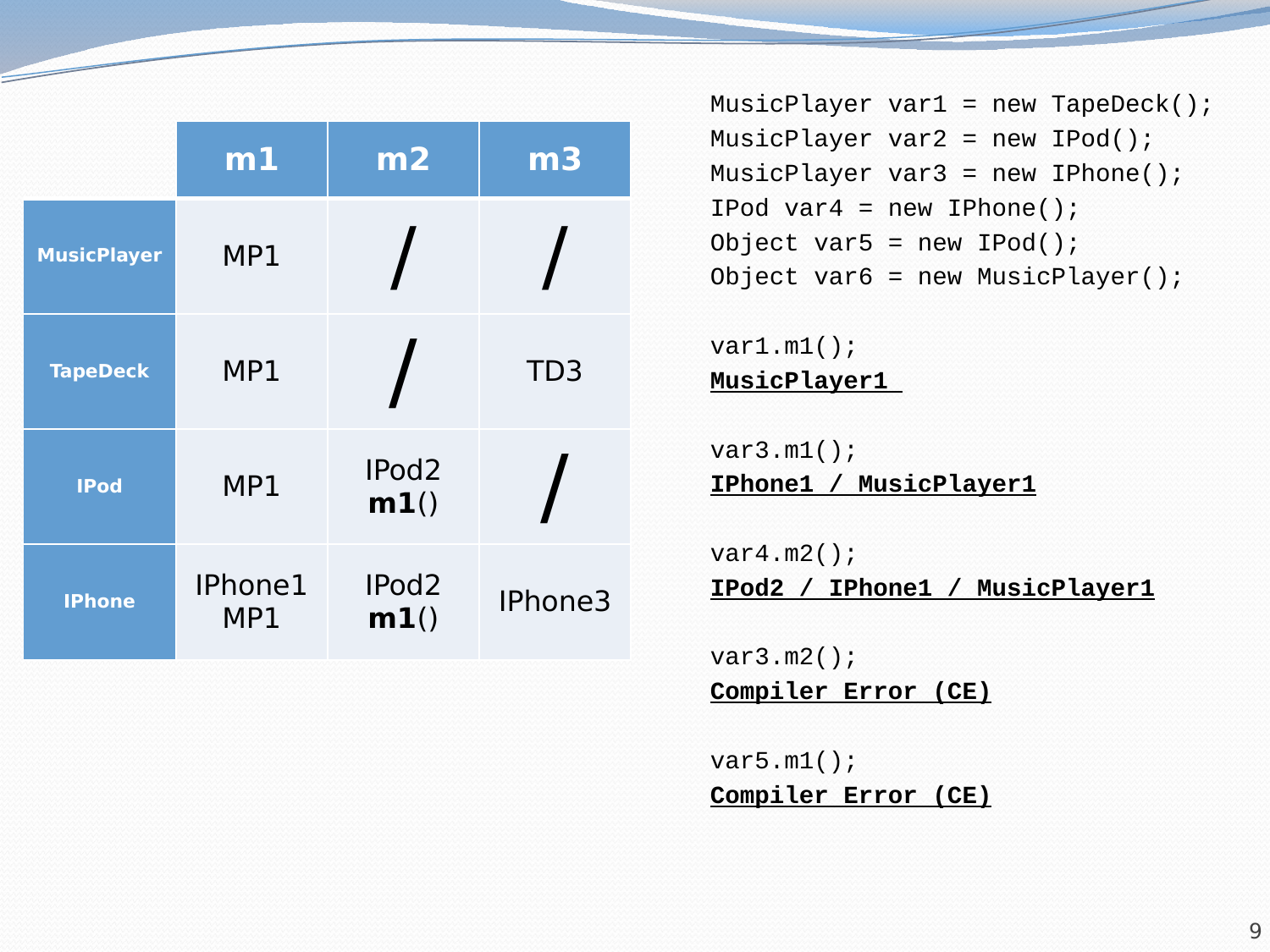

MusicPlayer var1 = new TapeDeck();
MusicPlayer var2 = new IPod();
MusicPlayer var3 = new IPhone();
IPod var4 = new IPhone();
Object var5 = new IPod();
Object var6 = new MusicPlayer();

var1.m1();
MusicPlayer1

var3.m1();
IPhone1 / MusicPlayer1

var4.m2();
IPod2 / IPhone1 / MusicPlayer1

var3.m2();
Compiler Error (CE)

var5.m1();
Compiler Error (CE)
|  | m1 | m2 | m3 |
| --- | --- | --- | --- |
| MusicPlayer | MP1 | ∕ | ∕ |
| TapeDeck | MP1 | ∕ | TD3 |
| IPod | MP1 | IPod2 m1() | ∕ |
| IPhone | IPhone1 MP1 | IPod2 m1() | IPhone3 |